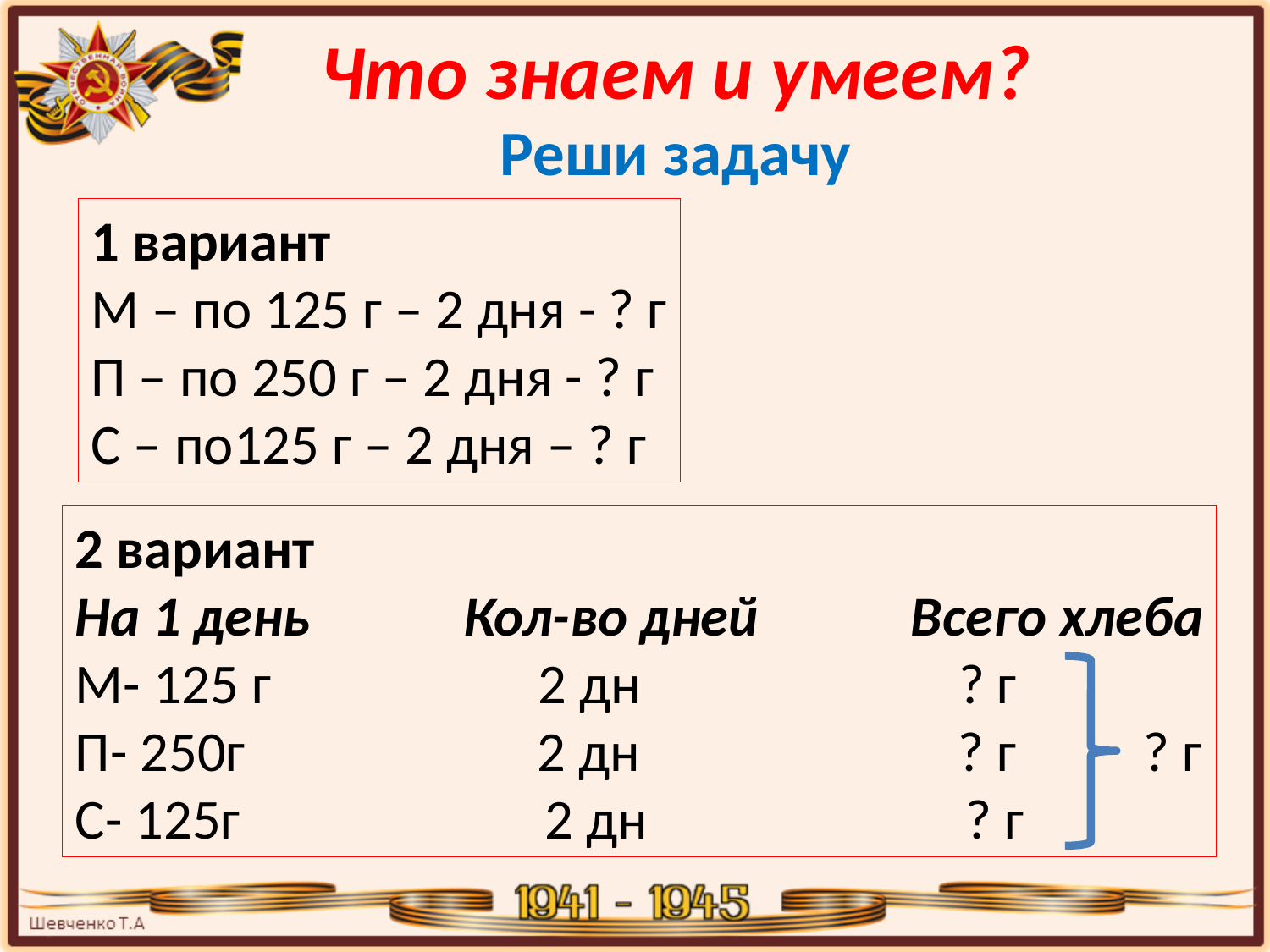

Что знаем и умеем?
Реши задачу
1 вариант
М – по 125 г – 2 дня - ? г
П – по 250 г – 2 дня - ? г
С – по125 г – 2 дня – ? г
2 вариант
На 1 день            Кол-во дней            Всего хлеба
М- 125 г                     2 дн                         ? г
П- 250г                       2 дн                         ? г          ? г
С- 125г                        2 дн                         ? г